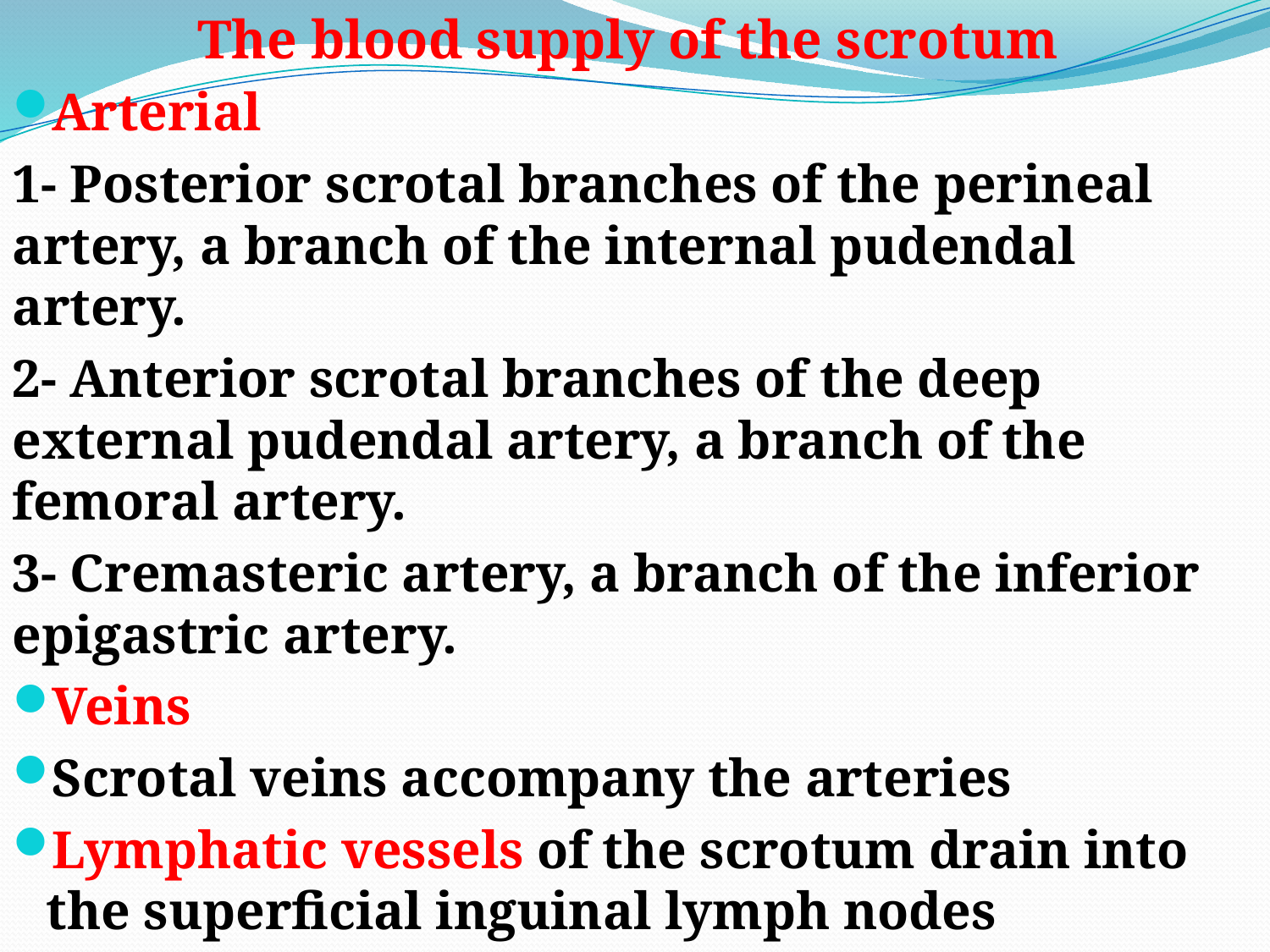

The blood supply of the scrotum
Arterial
1- Posterior scrotal branches of the perineal artery, a branch of the internal pudendal artery.
2- Anterior scrotal branches of the deep external pudendal artery, a branch of the femoral artery.
3- Cremasteric artery, a branch of the inferior epigastric artery.
Veins
Scrotal veins accompany the arteries
Lymphatic vessels of the scrotum drain into the superficial inguinal lymph nodes